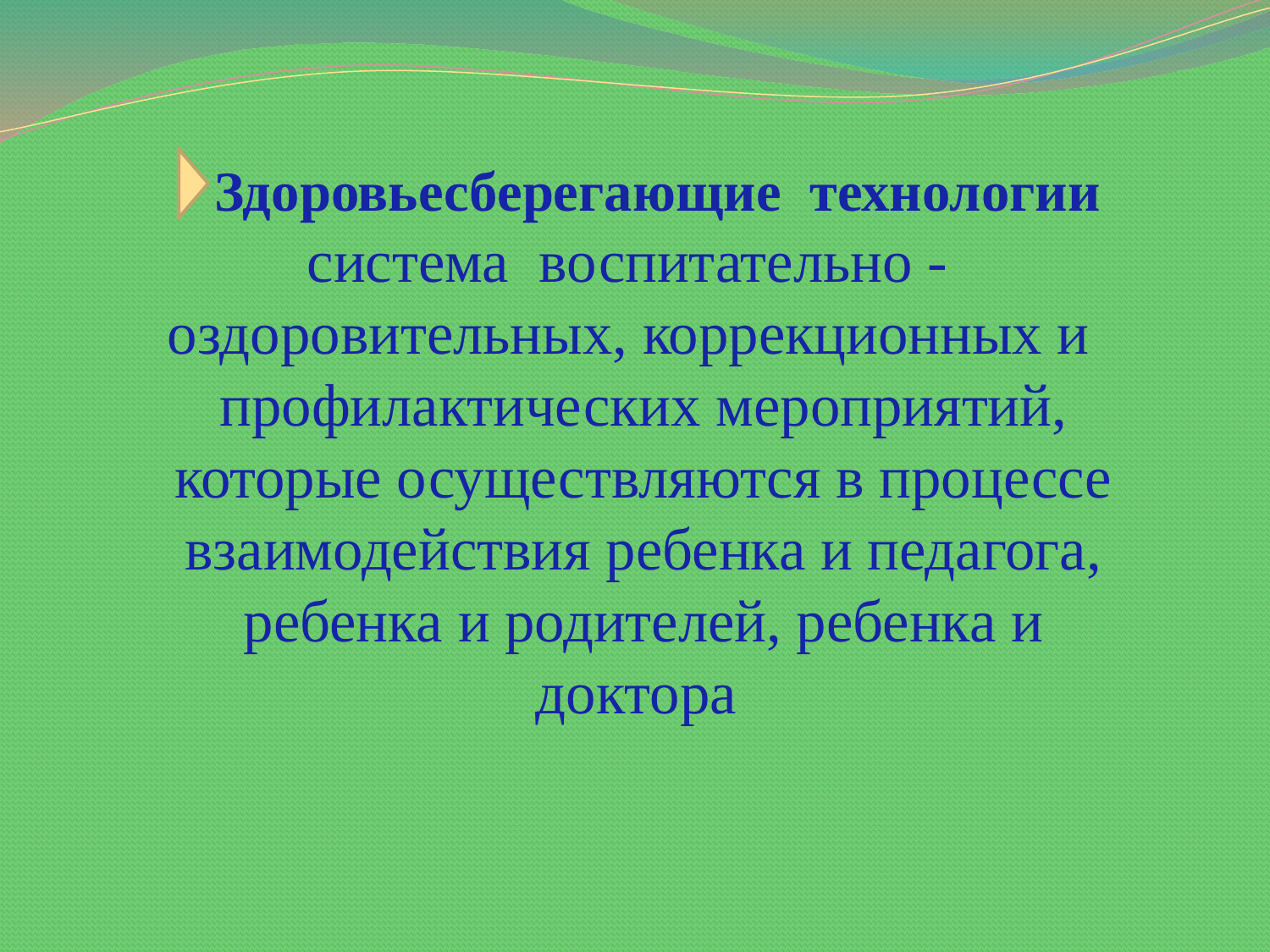

Здоровьесберегающие  технологии
  система  воспитательно -     оздоровительных, коррекционных и   профилактических мероприятий, которые осуществляются в процессе взаимодействия ребенка и педагога, ребенка и родителей, ребенка и доктора